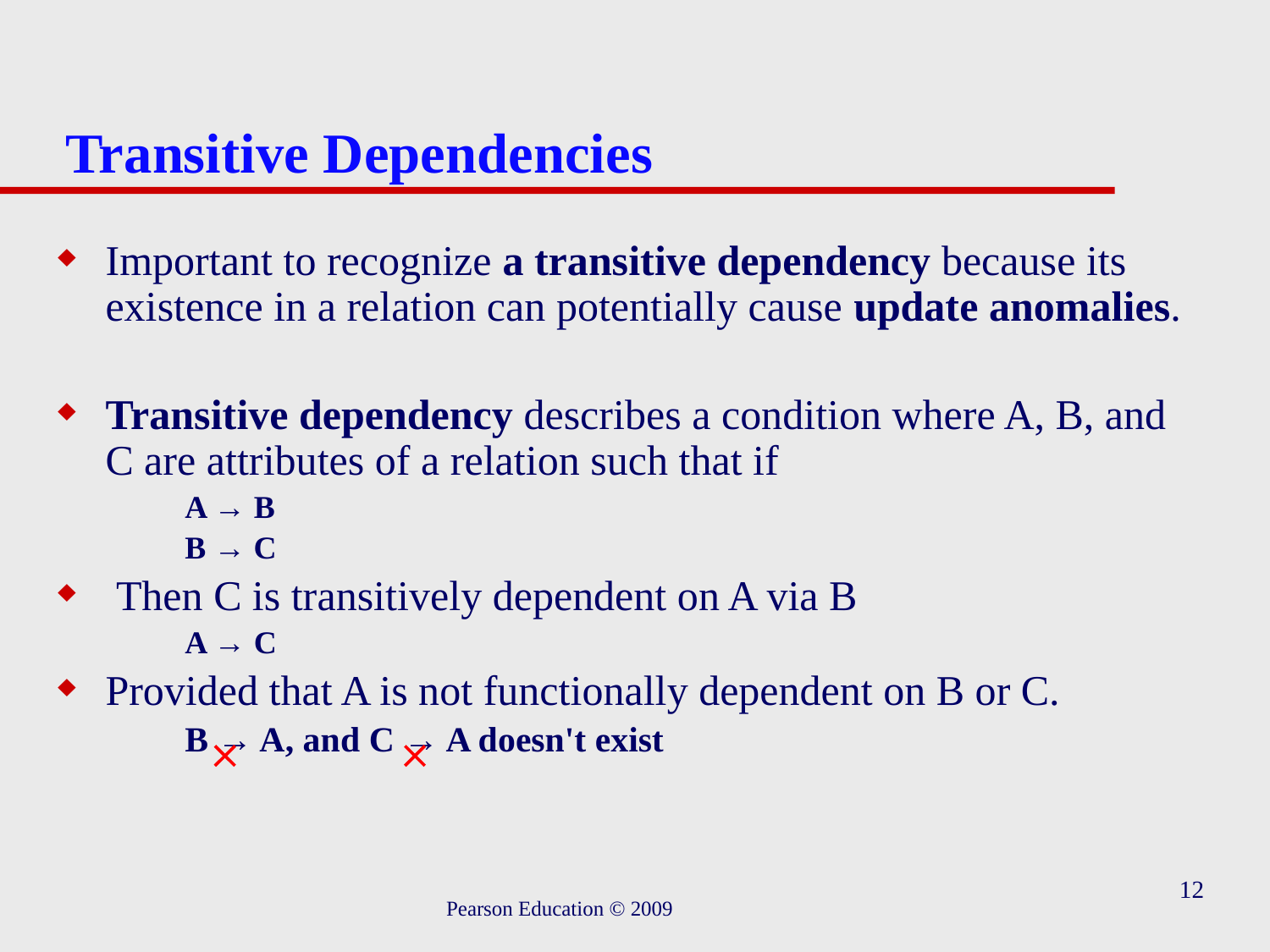

# Transitive Dependencies
Important to recognize a transitive dependency because its existence in a relation can potentially cause update anomalies.

Transitive dependency describes a condition where A, B, and C are attributes of a relation such that if
A → B
B → C
 Then C is transitively dependent on A via B
A → C
Provided that A is not functionally dependent on B or C.
B → A, and C → A doesn't exist
12
Pearson Education © 2009